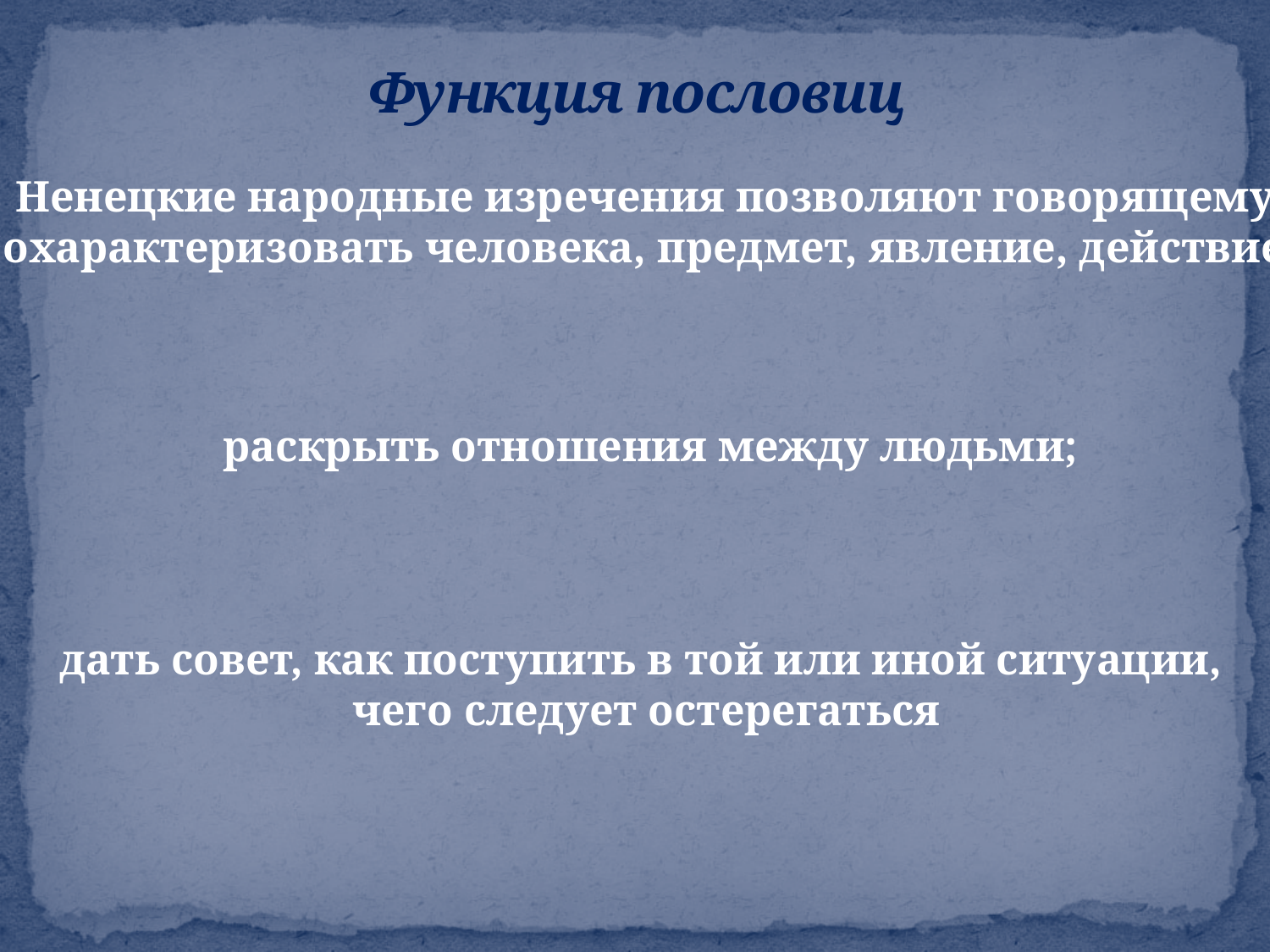

Функция пословиц
Ненецкие народные изречения позволяют говорящему
охарактеризовать человека, предмет, явление, действие;
раскрыть отношения между людьми;
дать совет, как поступить в той или иной ситуации,
чего следует остерегаться